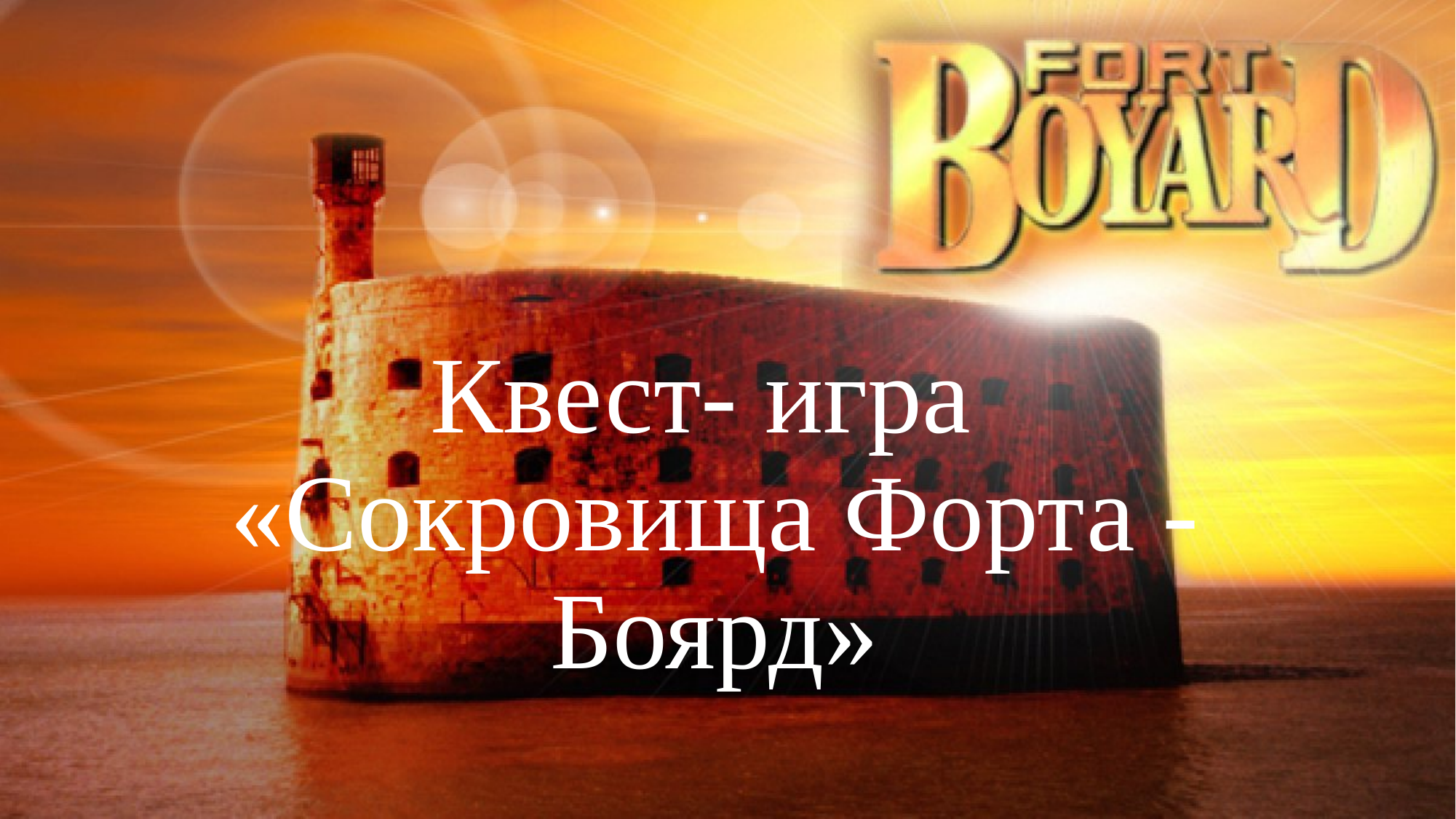

# Квест- игра  «Сокровища Форта - Боярд»